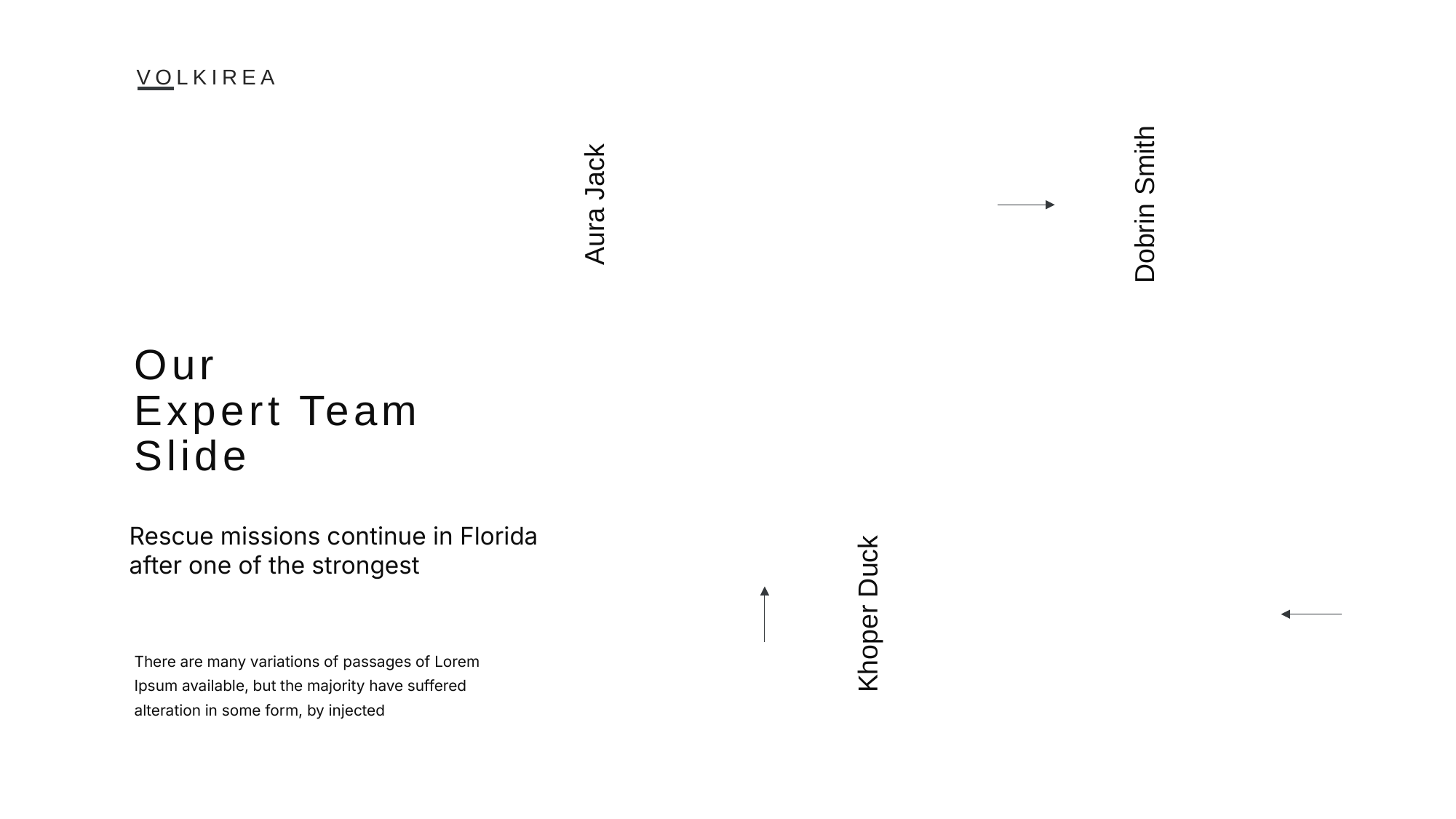

VOLKIREA
Aura Jack
Dobrin Smith
Our
Expert Team
Slide

Rescue missions continue in Florida after one of the strongest
Khoper Duck
There are many variations of passages of Lorem Ipsum available, but the majority have suffered alteration in some form, by injected